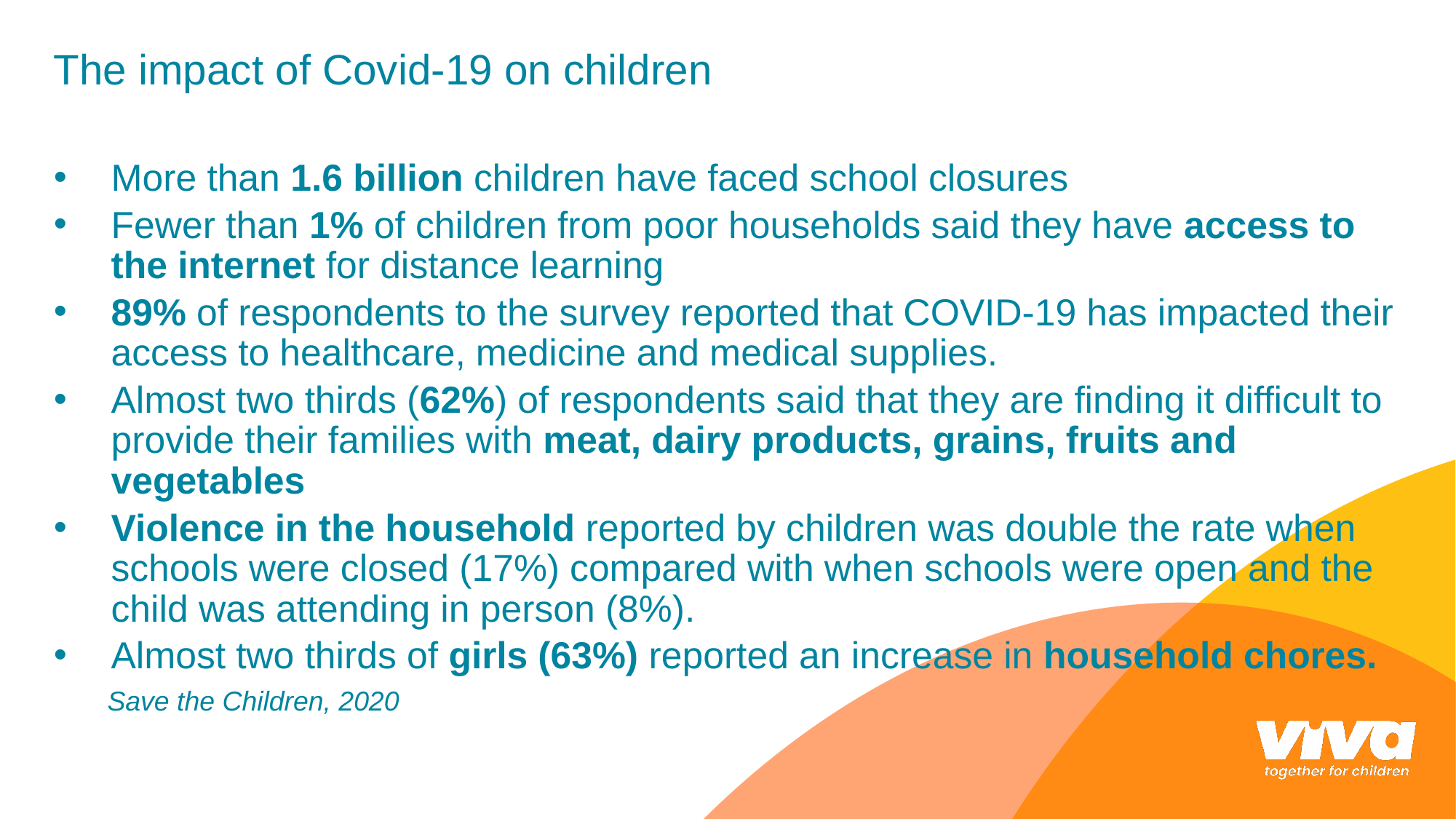

The impact of Covid-19 on children
More than 1.6 billion children have faced school closures
Fewer than 1% of children from poor households said they have access to the internet for distance learning
89% of respondents to the survey reported that COVID-19 has impacted their access to healthcare, medicine and medical supplies.
Almost two thirds (62%) of respondents said that they are finding it difficult to provide their families with meat, dairy products, grains, fruits and vegetables
Violence in the household reported by children was double the rate when schools were closed (17%) compared with when schools were open and the child was attending in person (8%).
Almost two thirds of girls (63%) reported an increase in household chores.
Save the Children, 2020